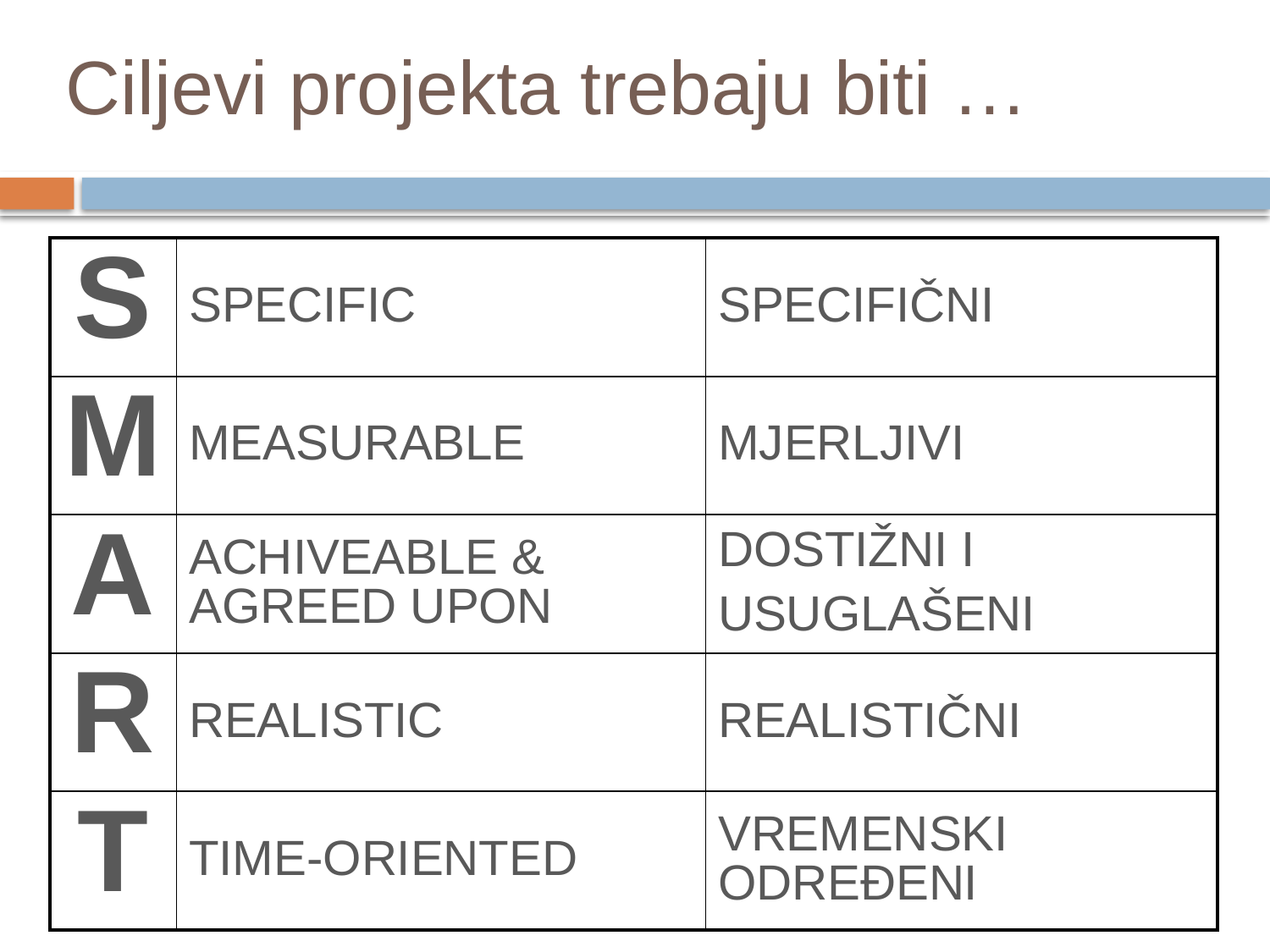

# Ciljevi projekta trebaju biti …
| S | SPECIFIC | SPECIFIČNI |
| --- | --- | --- |
| M | MEASURABLE | MJERLJIVI |
| A | ACHIVEABLE & AGREED UPON | DOSTIŽNI I USUGLAŠENI |
| R | REALISTIC | REALISTIČNI |
| T | TIME-ORIENTED | VREMENSKI ODREĐENI |